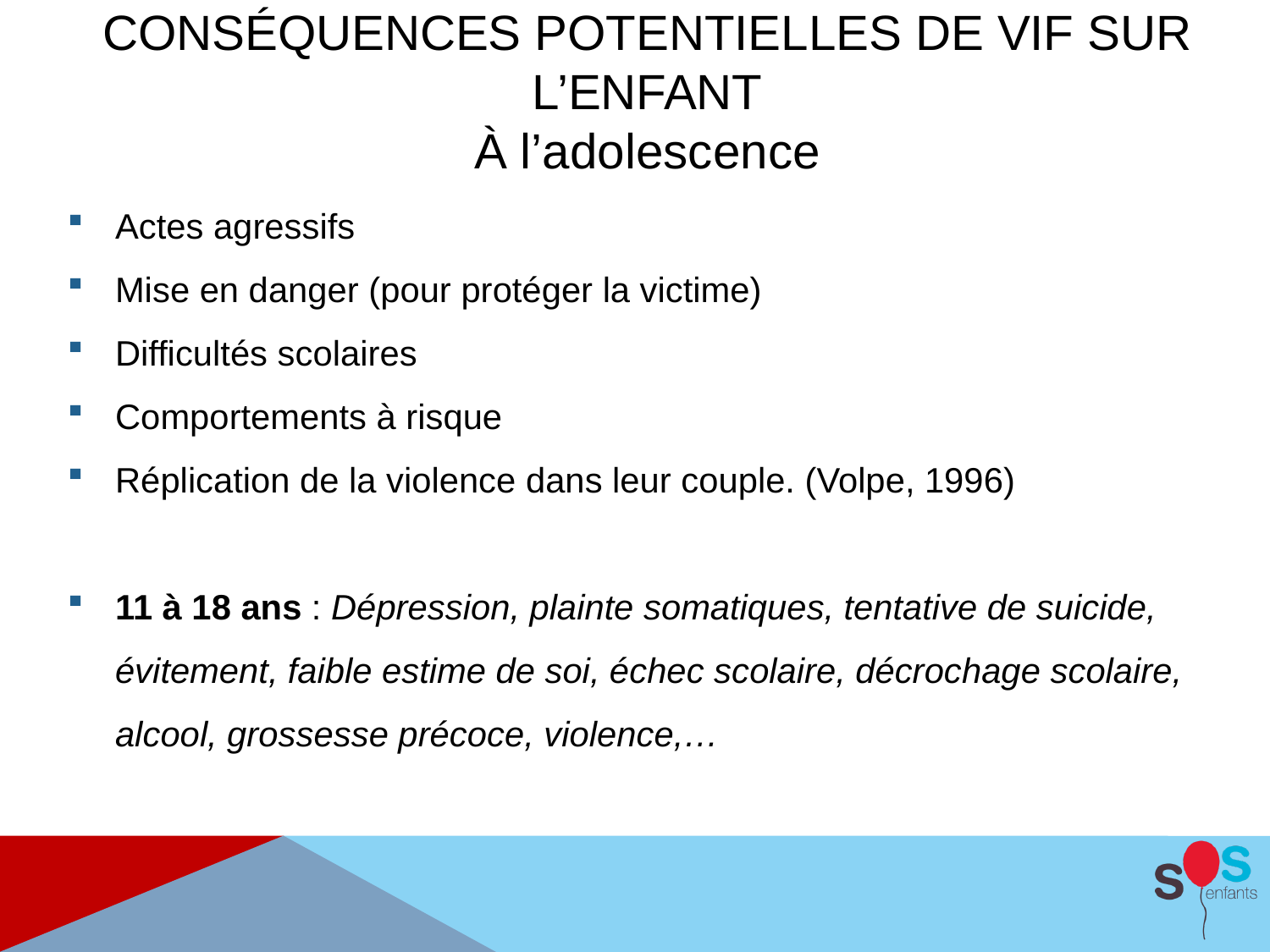

CONSÉQUENCES POTENTIELLES DE VIF SUR L’ENFANT
À l’adolescence
Actes agressifs
Mise en danger (pour protéger la victime)
Difficultés scolaires
Comportements à risque
Réplication de la violence dans leur couple. (Volpe, 1996)

11 à 18 ans : Dépression, plainte somatiques, tentative de suicide, évitement, faible estime de soi, échec scolaire, décrochage scolaire, alcool, grossesse précoce, violence,…